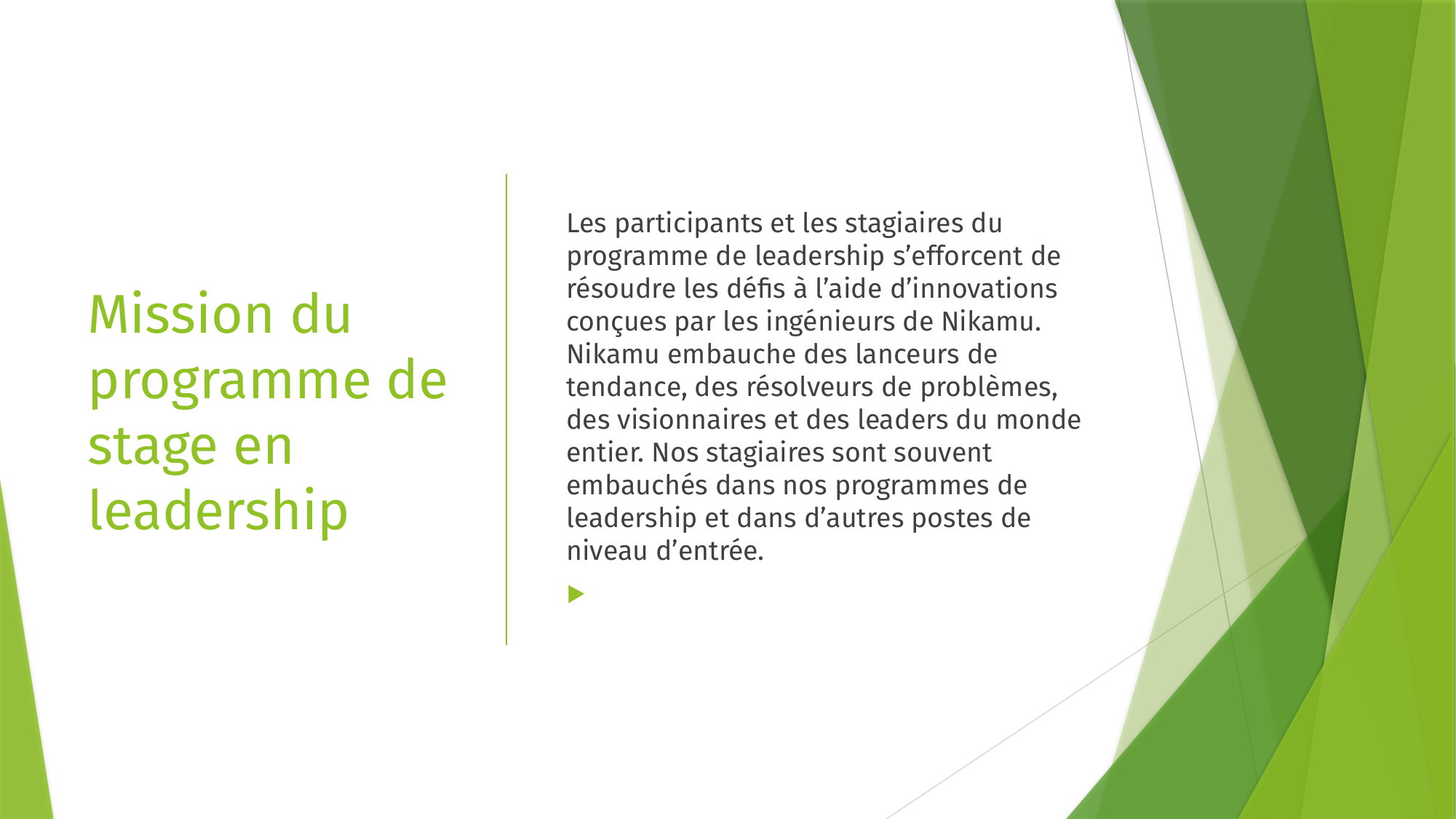

# Mission du programme de stage en leadership
Les participants et les stagiaires du programme de leadership s’efforcent de résoudre les défis à l’aide d’innovations conçues par les ingénieurs de Nikamu. Nikamu embauche des lanceurs de tendance, des résolveurs de problèmes, des visionnaires et des leaders du monde entier. Nos stagiaires sont souvent embauchés dans nos programmes de leadership et dans d’autres postes de niveau d’entrée.